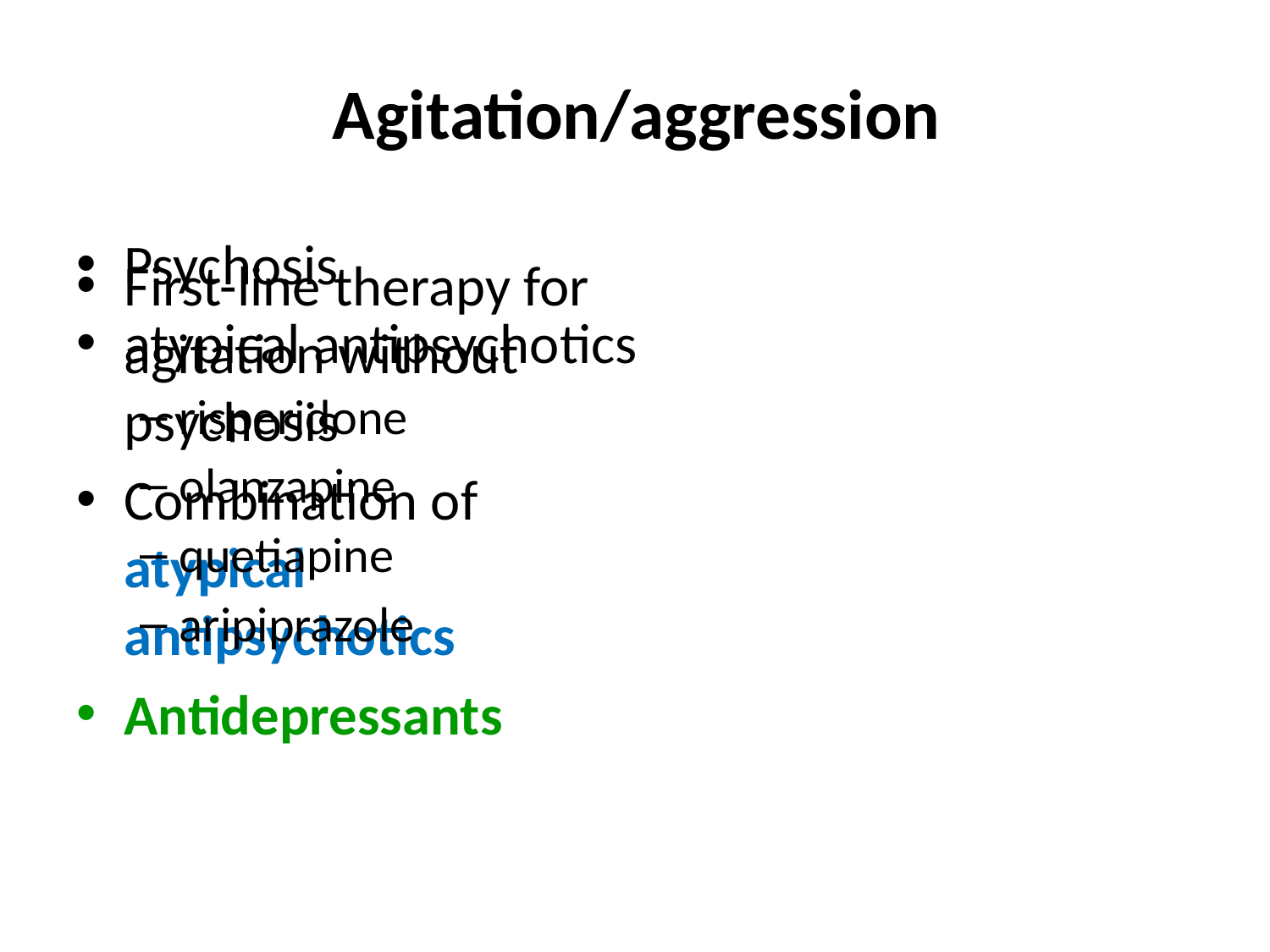

# Agitation/aggression
Psychosis
atypical antipsychotics
risperidone
olanzapine
quetiapine
aripiprazole
First-line therapy for agitation without psychosis
Combination of atypical antipsychotics
Antidepressants